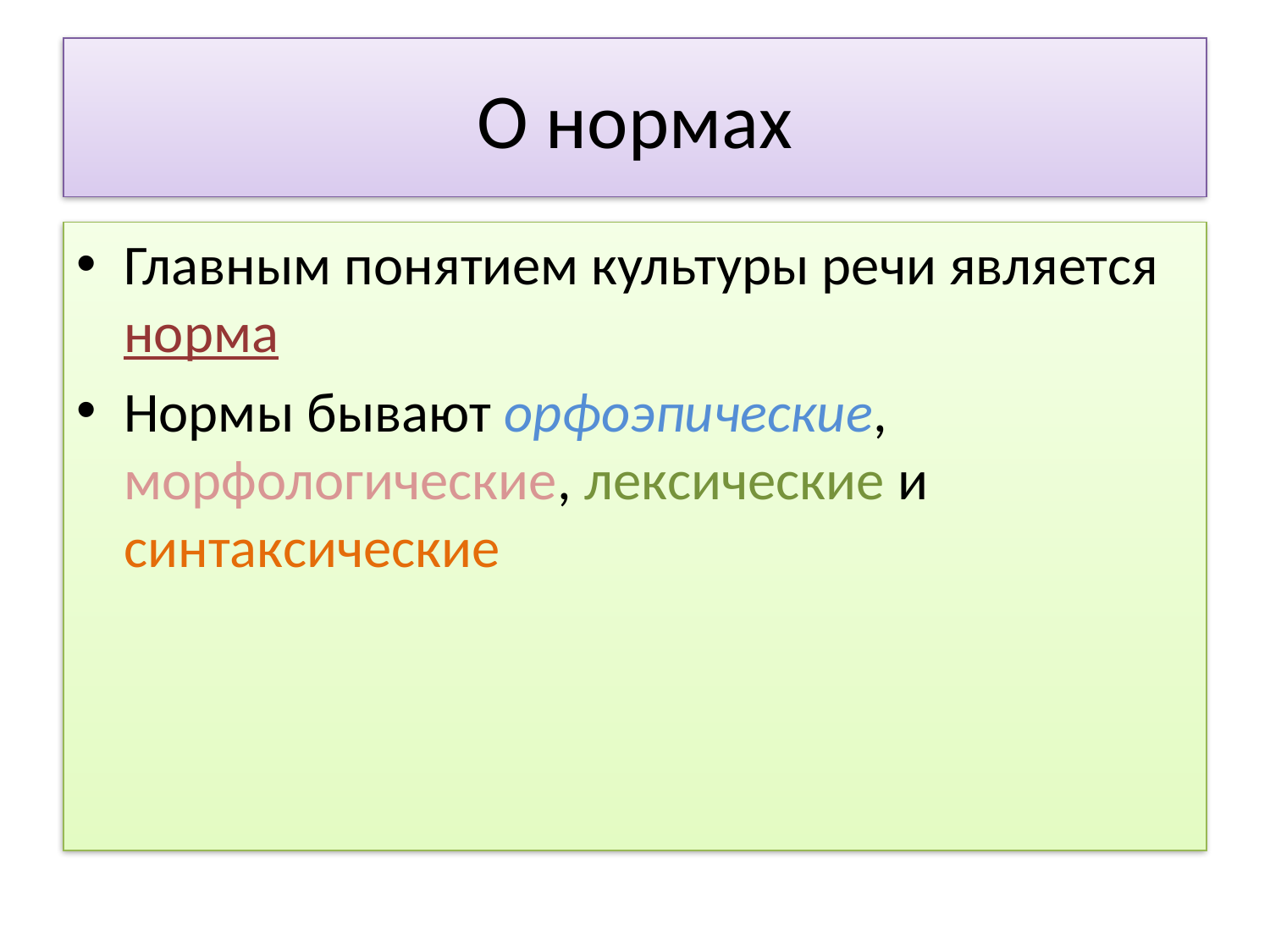

# О нормах
Главным понятием культуры речи является норма
Нормы бывают орфоэпические, морфологические, лексические и синтаксические